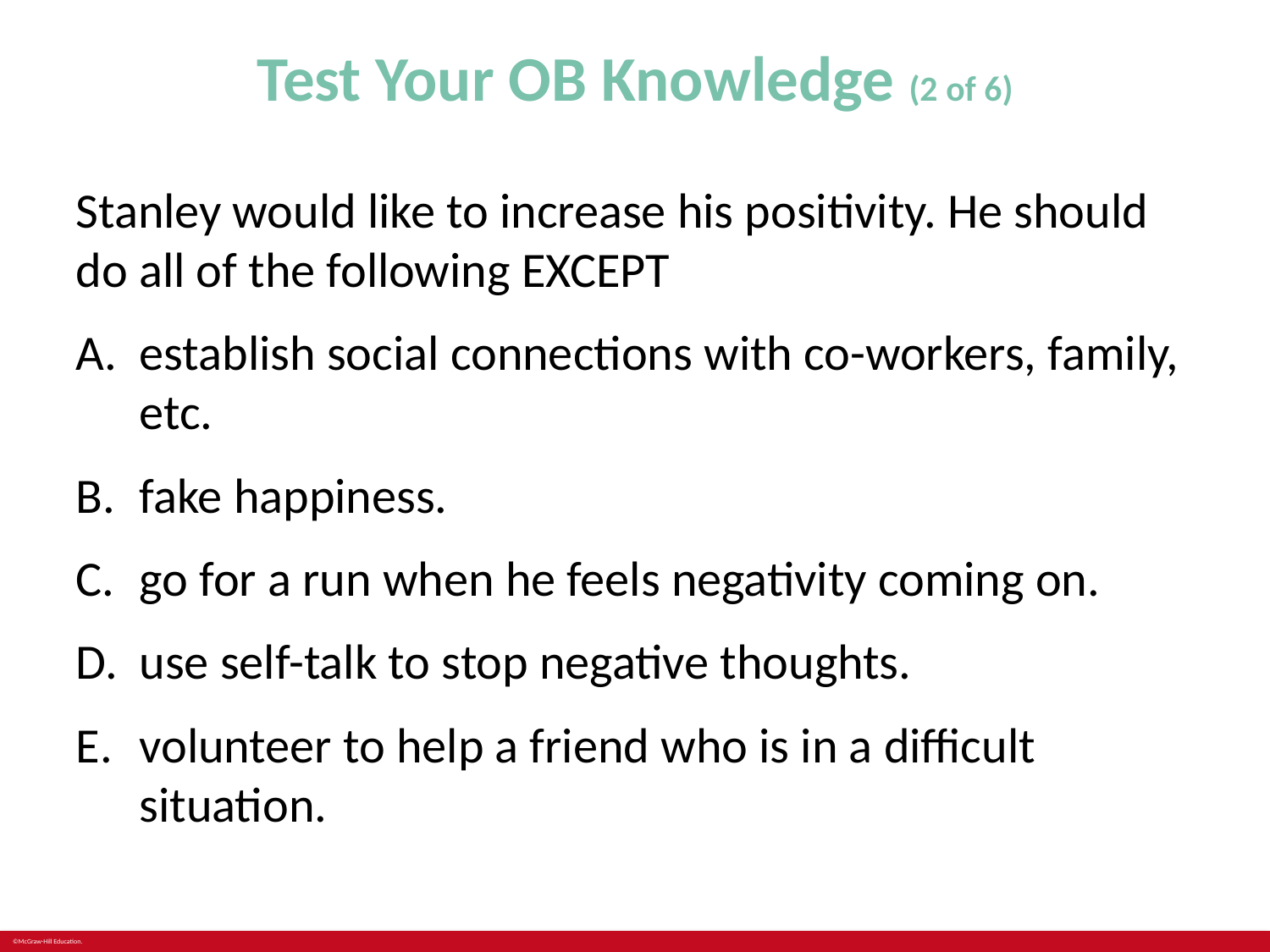

# Test Your OB Knowledge (2 of 6)
Stanley would like to increase his positivity. He should do all of the following EXCEPT
establish social connections with co-workers, family, etc.
fake happiness.
go for a run when he feels negativity coming on.
use self-talk to stop negative thoughts.
volunteer to help a friend who is in a difficult situation.